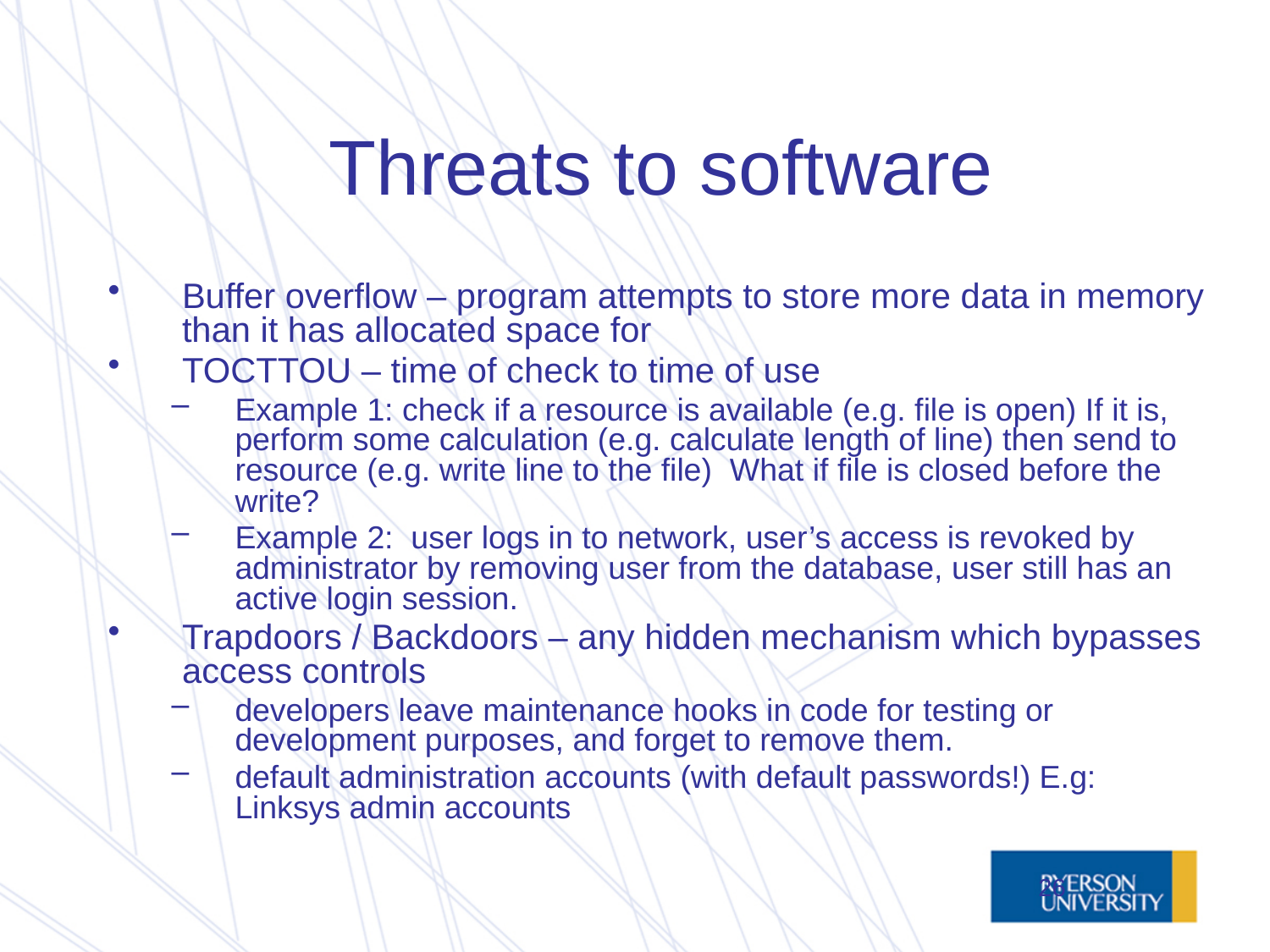

# Threats to software
Buffer overflow – program attempts to store more data in memory than it has allocated space for
TOCTTOU – time of check to time of use
Example 1: check if a resource is available (e.g. file is open) If it is, perform some calculation (e.g. calculate length of line) then send to resource (e.g. write line to the file)  What if file is closed before the write?
Example 2:  user logs in to network, user’s access is revoked by administrator by removing user from the database, user still has an active login session.
Trapdoors / Backdoors – any hidden mechanism which bypasses access controls
developers leave maintenance hooks in code for testing or development purposes, and forget to remove them.
default administration accounts (with default passwords!) E.g:  Linksys admin accounts
26